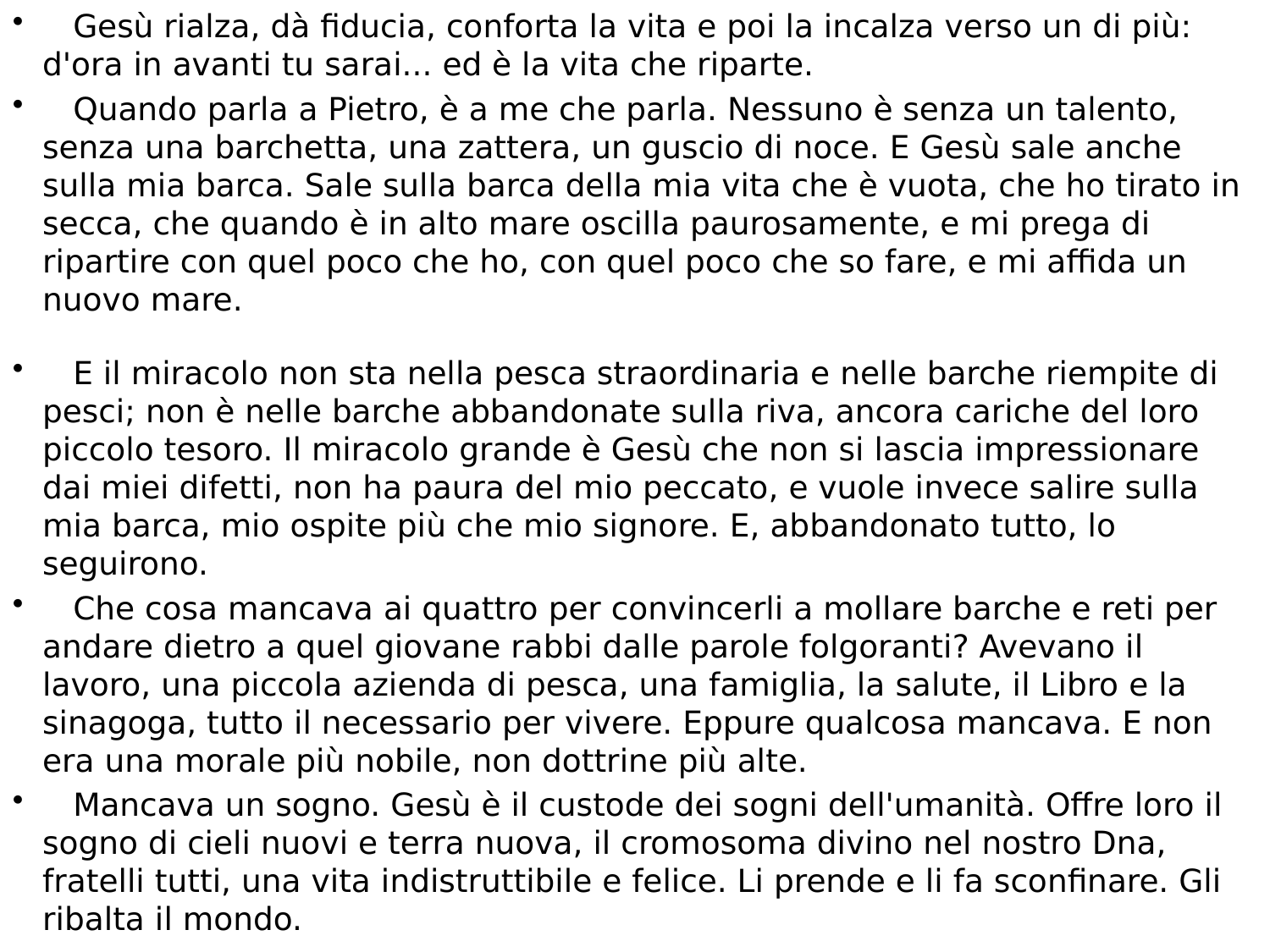

Gesù rialza, dà fiducia, conforta la vita e poi la incalza verso un di più: d'ora in avanti tu sarai... ed è la vita che riparte.
   Quando parla a Pietro, è a me che parla. Nessuno è senza un talento, senza una barchetta, una zattera, un guscio di noce. E Gesù sale anche sulla mia barca. Sale sulla barca della mia vita che è vuota, che ho tirato in secca, che quando è in alto mare oscilla paurosamente, e mi prega di ripartire con quel poco che ho, con quel poco che so fare, e mi affida un nuovo mare.

   E il miracolo non sta nella pesca straordinaria e nelle barche riempite di pesci; non è nelle barche abbandonate sulla riva, ancora cariche del loro piccolo tesoro. Il miracolo grande è Gesù che non si lascia impressionare dai miei difetti, non ha paura del mio peccato, e vuole invece salire sulla mia barca, mio ospite più che mio signore. E, abbandonato tutto, lo seguirono.
   Che cosa mancava ai quattro per convincerli a mollare barche e reti per andare dietro a quel giovane rabbi dalle parole folgoranti? Avevano il lavoro, una piccola azienda di pesca, una famiglia, la salute, il Libro e la sinagoga, tutto il necessario per vivere. Eppure qualcosa mancava. E non era una morale più nobile, non dottrine più alte.
   Mancava un sogno. Gesù è il custode dei sogni dell'umanità. Offre loro il sogno di cieli nuovi e terra nuova, il cromosoma divino nel nostro Dna, fratelli tutti, una vita indistruttibile e felice. Li prende e li fa sconfinare. Gli ribalta il mondo.

   E i pescatori cominciano ad ubbidire agli stessi sogni di Dio.